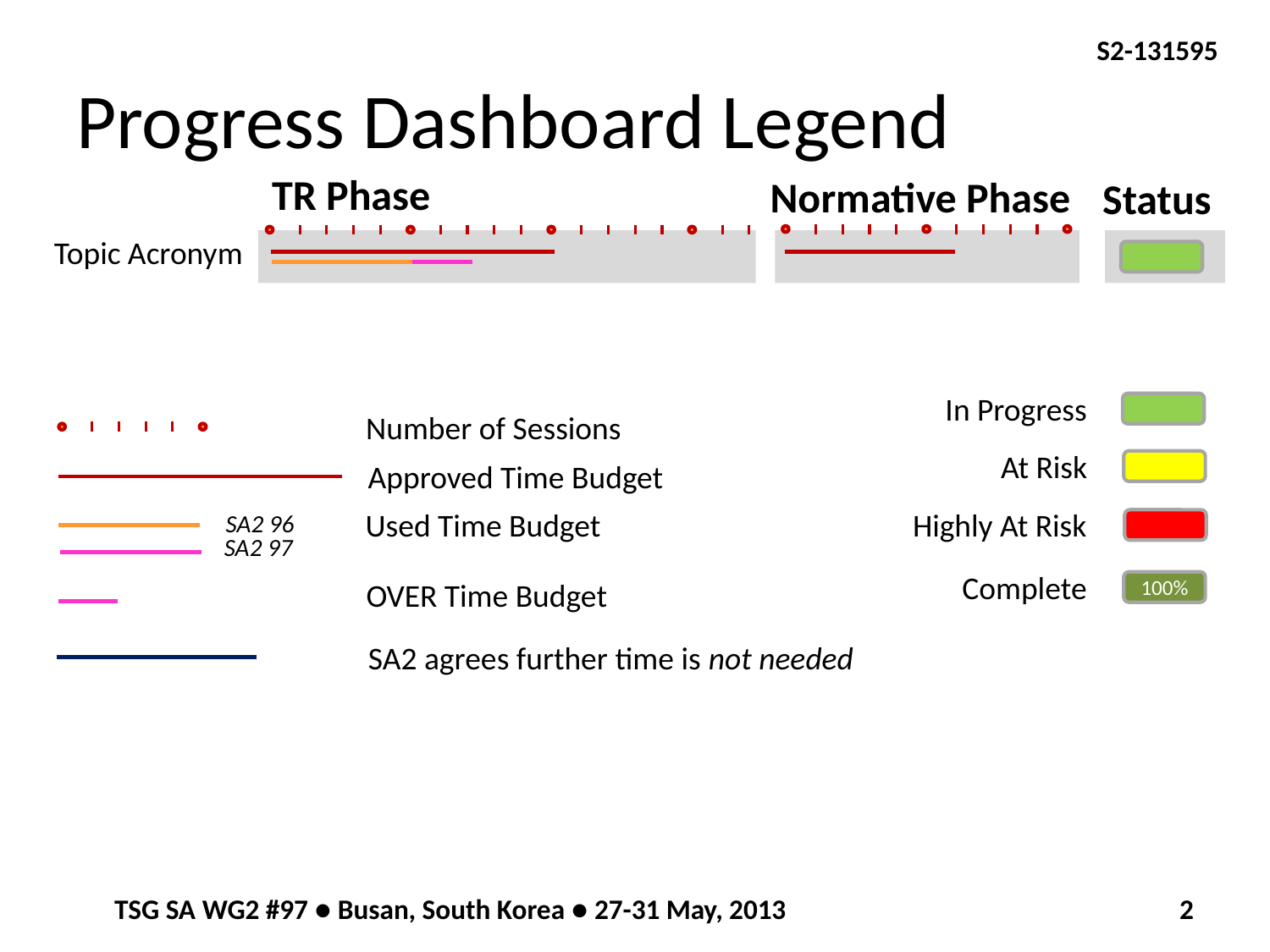

# Progress Dashboard Legend
TR Phase
Normative Phase
Status

Topic Acronym

In Progress

Number of Sessions

At Risk
Approved Time Budget

Used Time Budget
Highly At Risk
SA2 96

SA2 97
Complete
OVER Time Budget
100%
SA2 agrees further time is not needed
TSG SA WG2 #97 ● Busan, South Korea ● 27-31 May, 2013
2